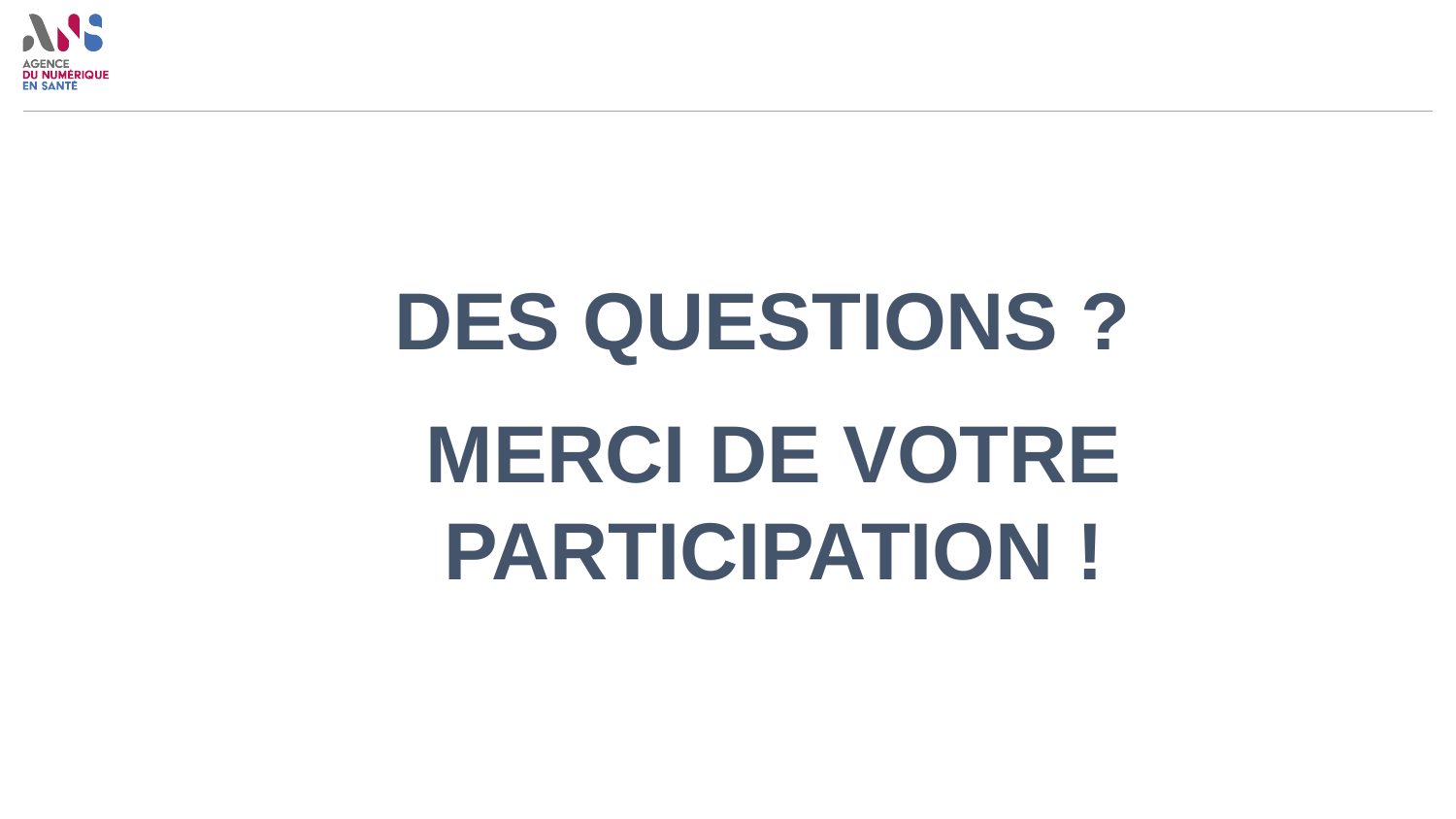

Des questions ?
Merci de votre participation !